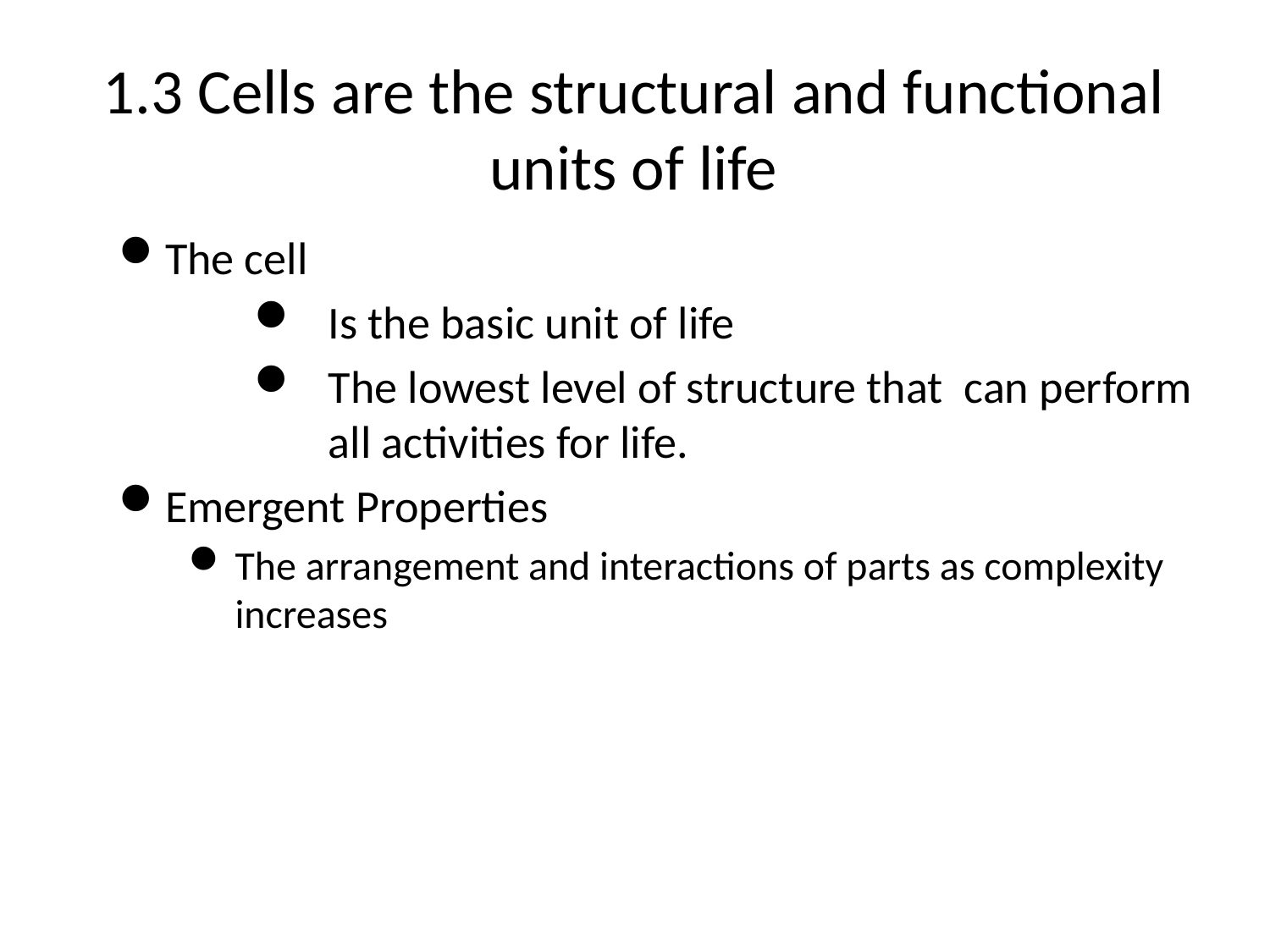

# 1.3 Cells are the structural and functional units of life
0
The cell
Is the basic unit of life
The lowest level of structure that  can perform all activities for life.
Emergent Properties
The arrangement and interactions of parts as complexity increases